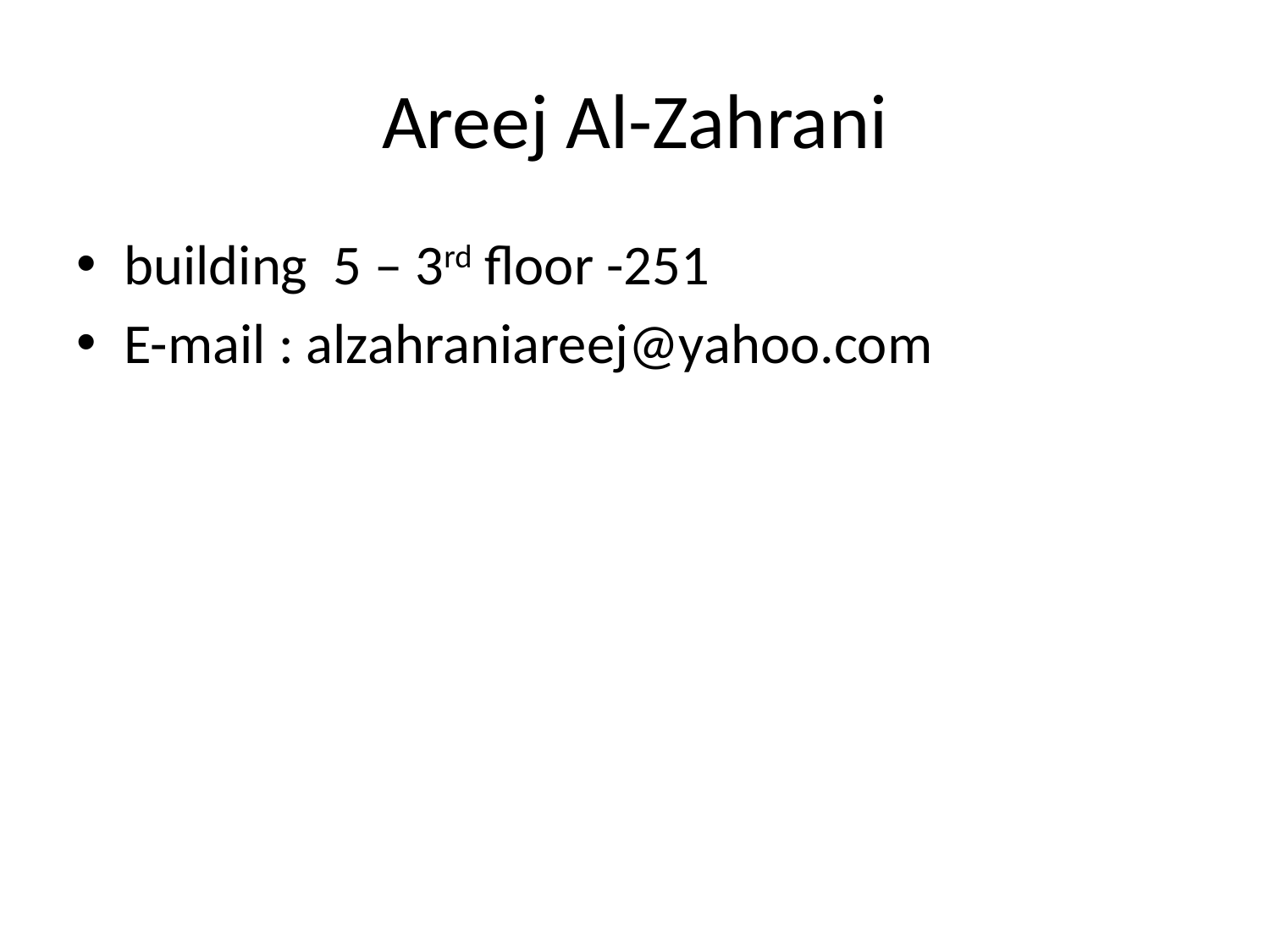

# Areej Al-Zahrani
building  5 – 3rd floor -251
E-mail : alzahraniareej@yahoo.com